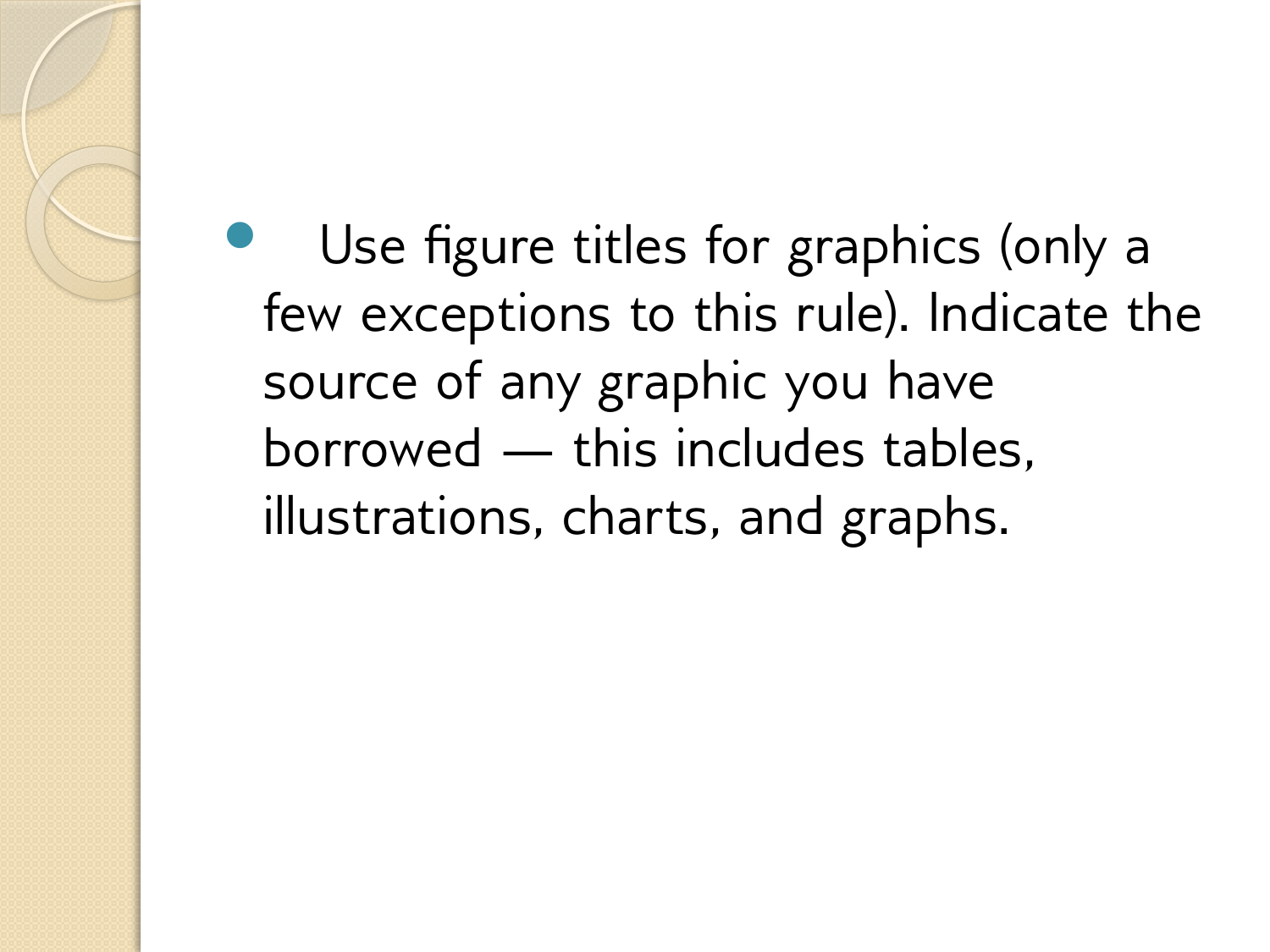

#
   Use figure titles for graphics (only a few exceptions to this rule). Indicate the source of any graphic you have borrowed — this includes tables, illustrations, charts, and graphs.